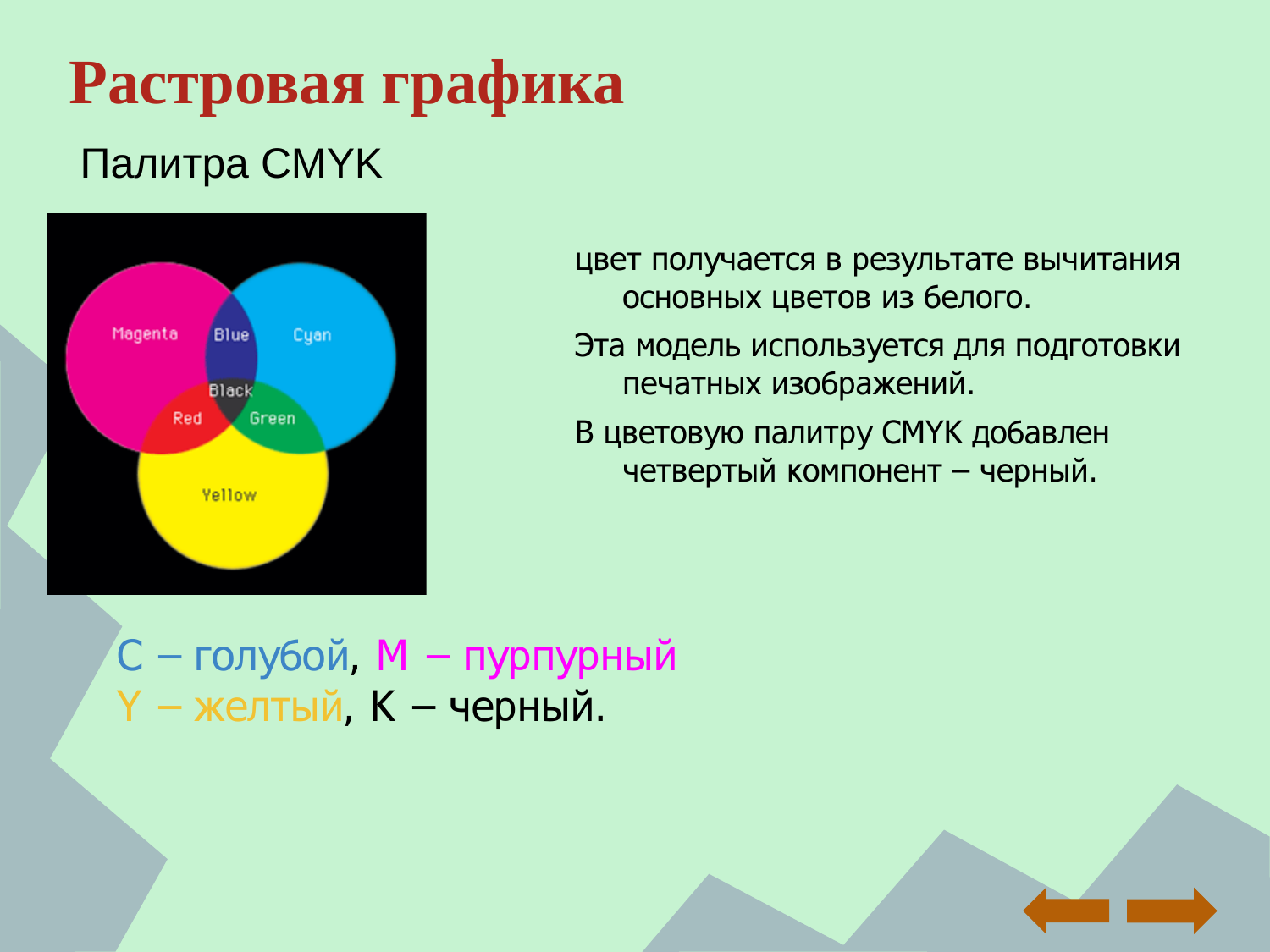

# Растровая графика
Палитра CMYK

цвет получается в результате вычитания основных цветов из белого.
Эта модель используется для подготовки печатных изображений.
В цветовую палитру CMYK добавлен четвертый компонент – черный.

C – голубой, M – пурпурный
Y – желтый, K – черный.